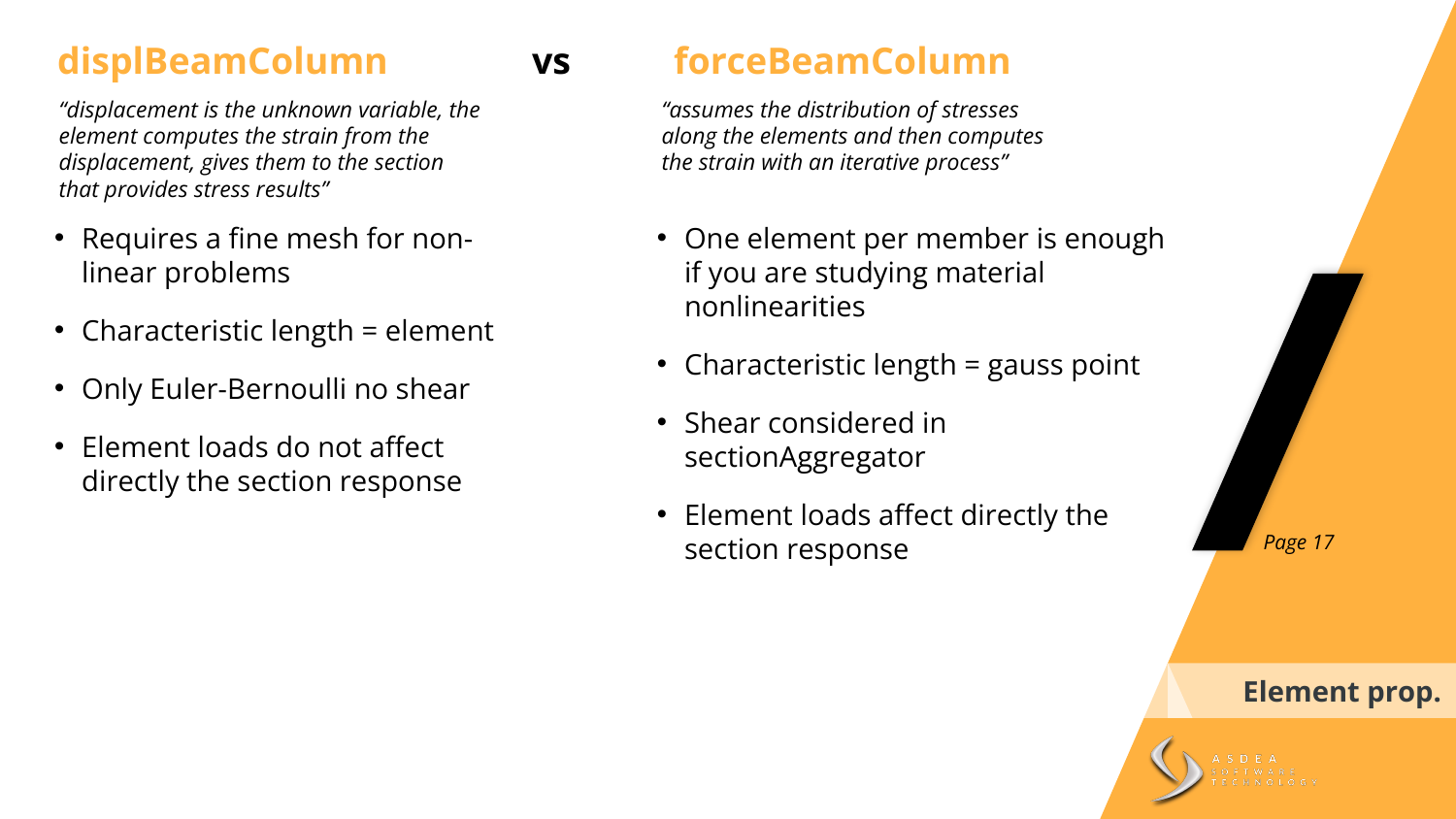

displBeamColumn	    vs
forceBeamColumn
“displacement is the unknown variable, the element computes the strain from the displacement, gives them to the section that provides stress results”
“assumes the distribution of stresses along the elements and then computes the strain with an iterative process”
Requires a fine mesh for non-linear problems
Characteristic length = element
Only Euler-Bernoulli no shear
Element loads do not affect directly the section response
One element per member is enough if you are studying material nonlinearities
Characteristic length = gauss point
Shear considered in sectionAggregator
Element loads affect directly the section response
Page 17

Element prop.